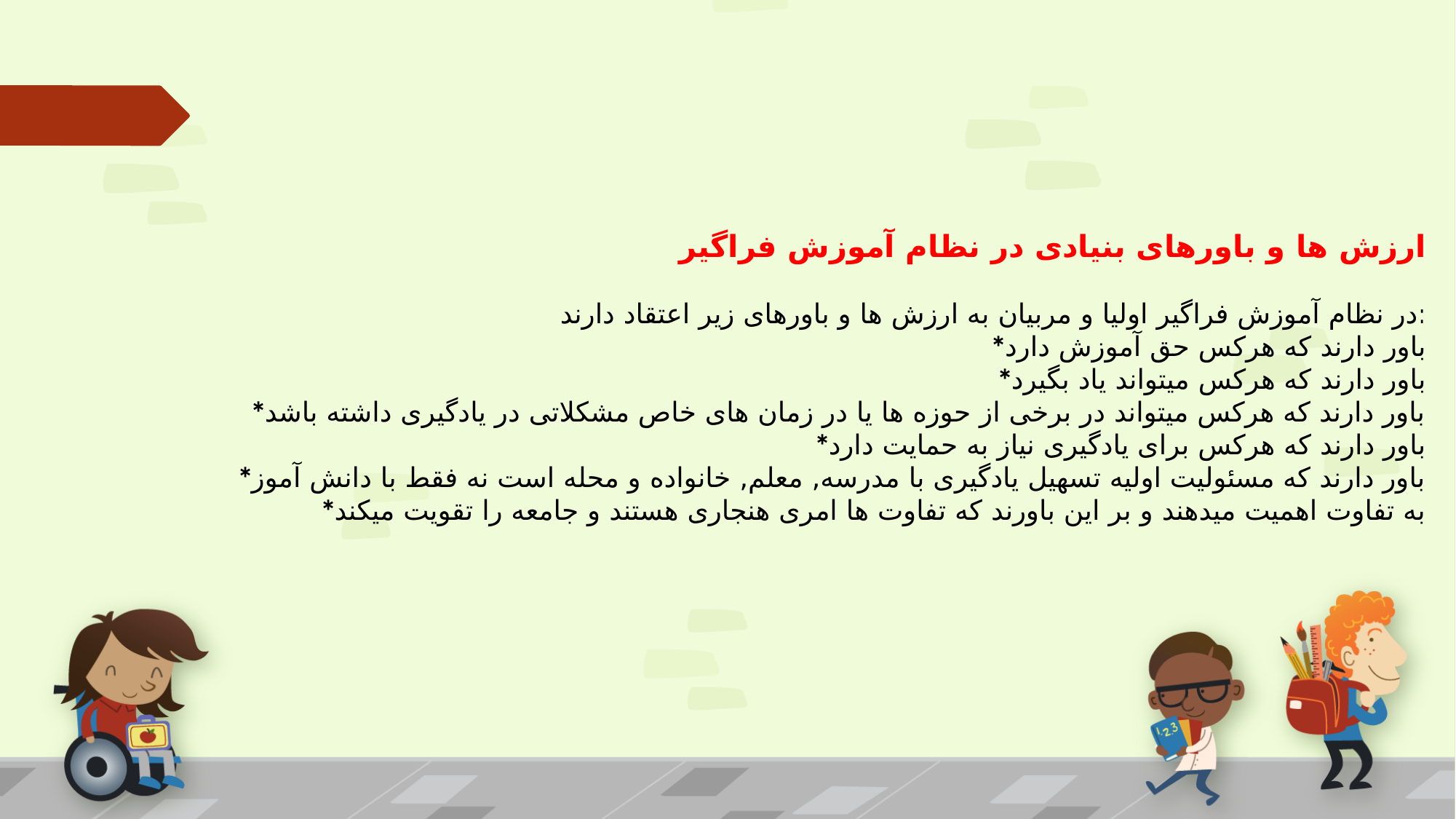

ارزش ها و باورهای بنیادی در نظام آموزش فراگیر

در نظام آموزش فراگیر اولیا و مربیان به ارزش ها و باورهای زیر اعتقاد دارند:
*باور دارند که هرکس حق آموزش دارد
*باور دارند که هرکس میتواند یاد بگیرد
*باور دارند که هرکس میتواند در برخی از حوزه ها یا در زمان های خاص مشکلاتی در یادگیری داشته باشد
*باور دارند که هرکس برای یادگیری نیاز به حمایت دارد
*باور دارند که مسئولیت اولیه تسهیل یادگیری با مدرسه, معلم, خانواده و محله است نه فقط با دانش آموز
*به تفاوت اهمیت میدهند و بر این باورند که تفاوت ها امری هنجاری هستند و جامعه را تقویت میکند